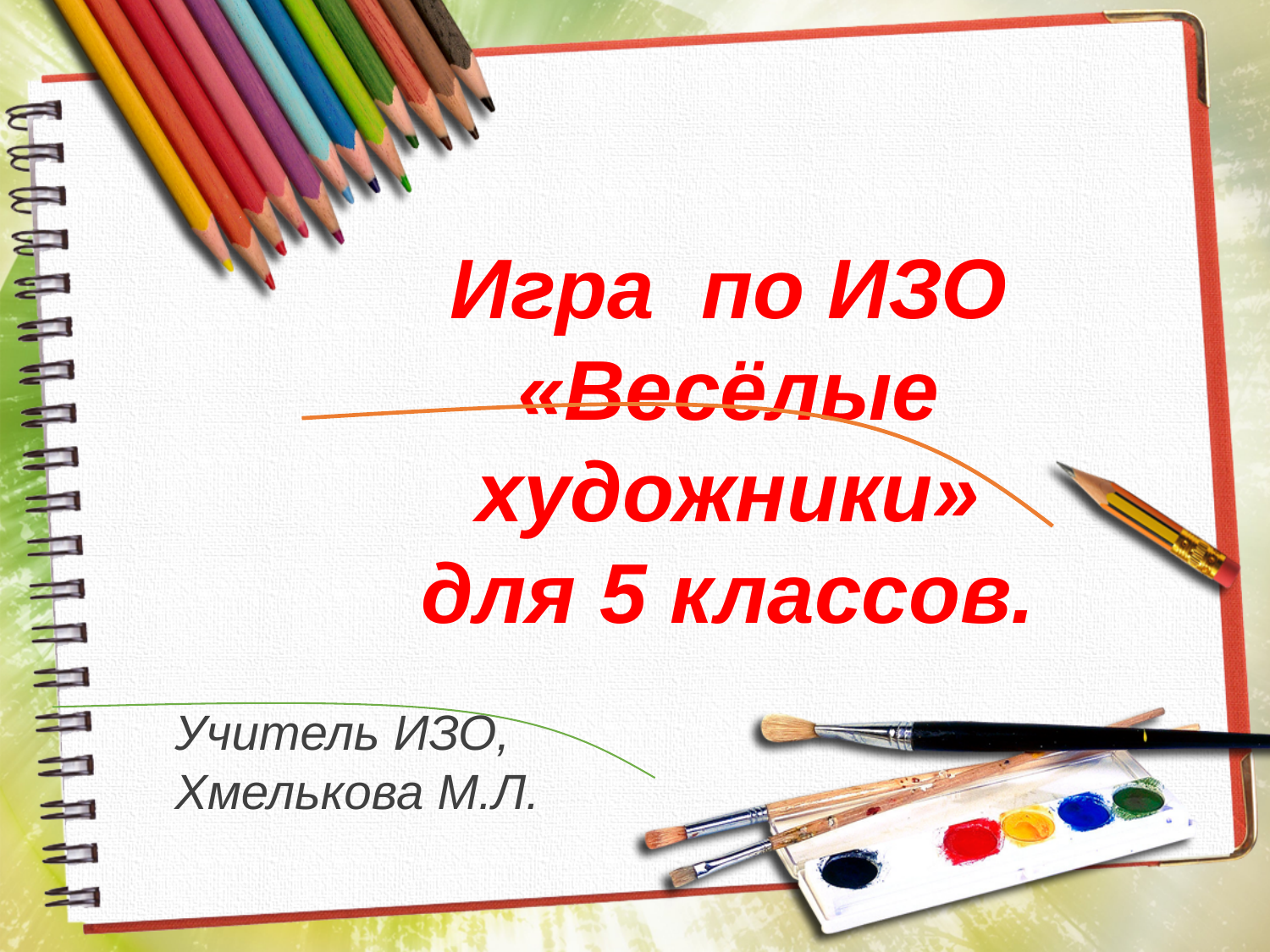

Игра  по ИЗО «Весёлые художники»
для 5 классов.

Учитель ИЗО,
Хмелькова М.Л.